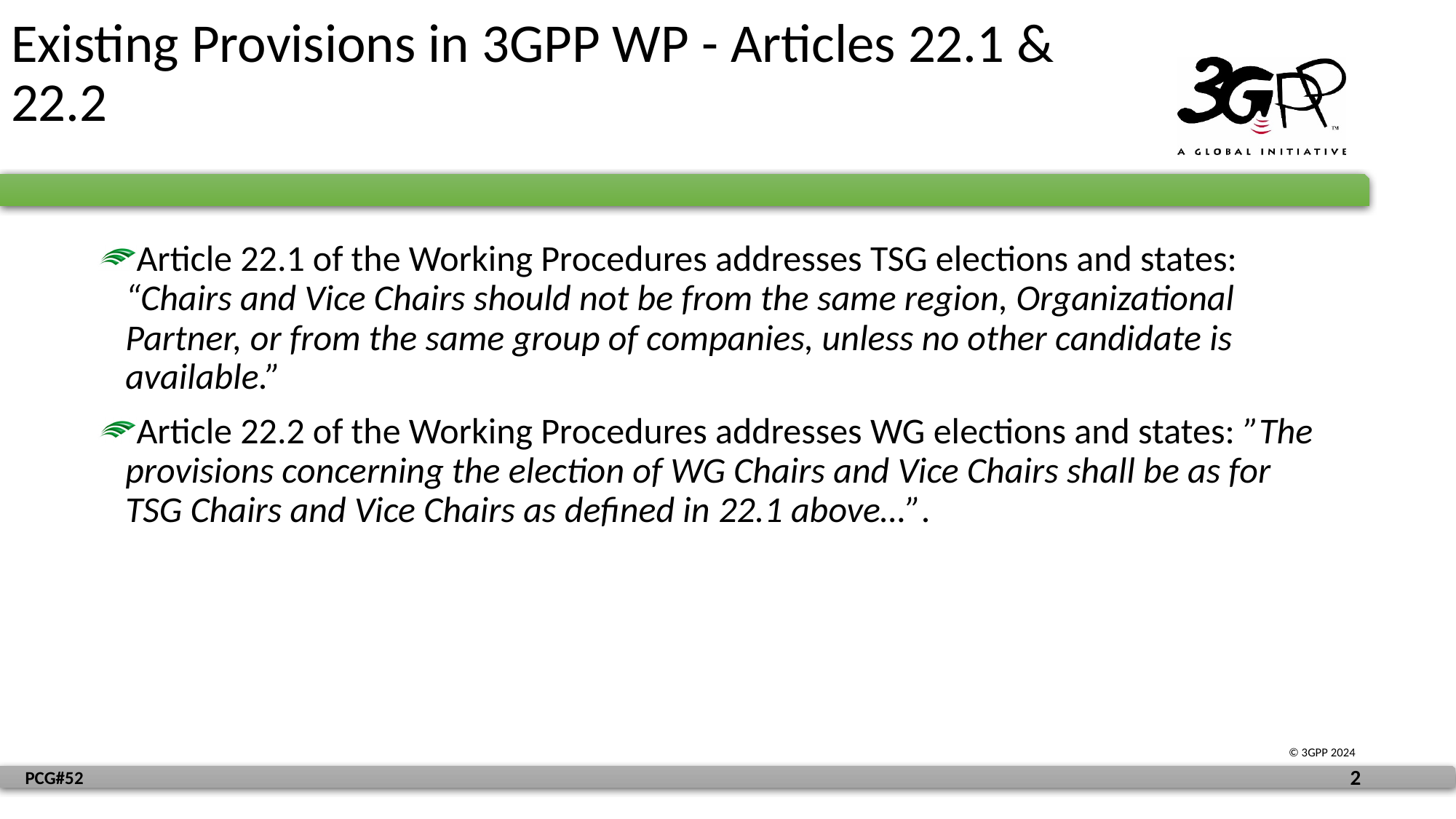

# Existing Provisions in 3GPP WP - Articles 22.1 & 22.2
Article 22.1 of the Working Procedures addresses TSG elections and states: “Chairs and Vice Chairs should not be from the same region, Organizational Partner, or from the same group of companies, unless no other candidate is available.”
Article 22.2 of the Working Procedures addresses WG elections and states: ”The provisions concerning the election of WG Chairs and Vice Chairs shall be as for TSG Chairs and Vice Chairs as defined in 22.1 above…”.